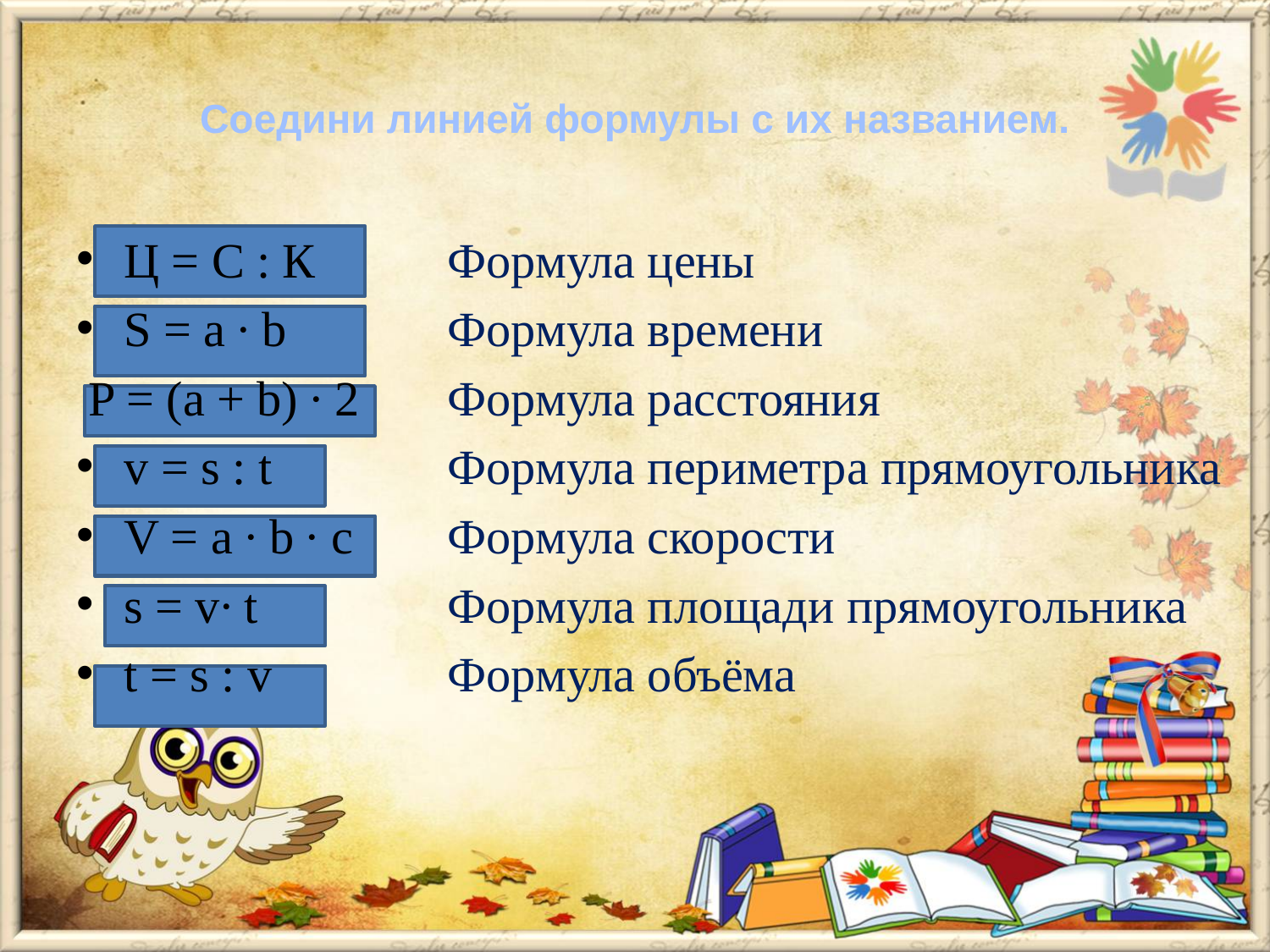

# Соедини линией формулы с их названием.
Ц = С : К
S = a ∙ b
 P = (a + b) ∙ 2
v = s : t
V = a ∙ b ∙ c
s = v∙ t
t = s : v

Формула цены
Формула времени
Формула расстояния
Формула периметра прямоугольника
Формула скорости
Формула площади прямоугольника
Формула объёма